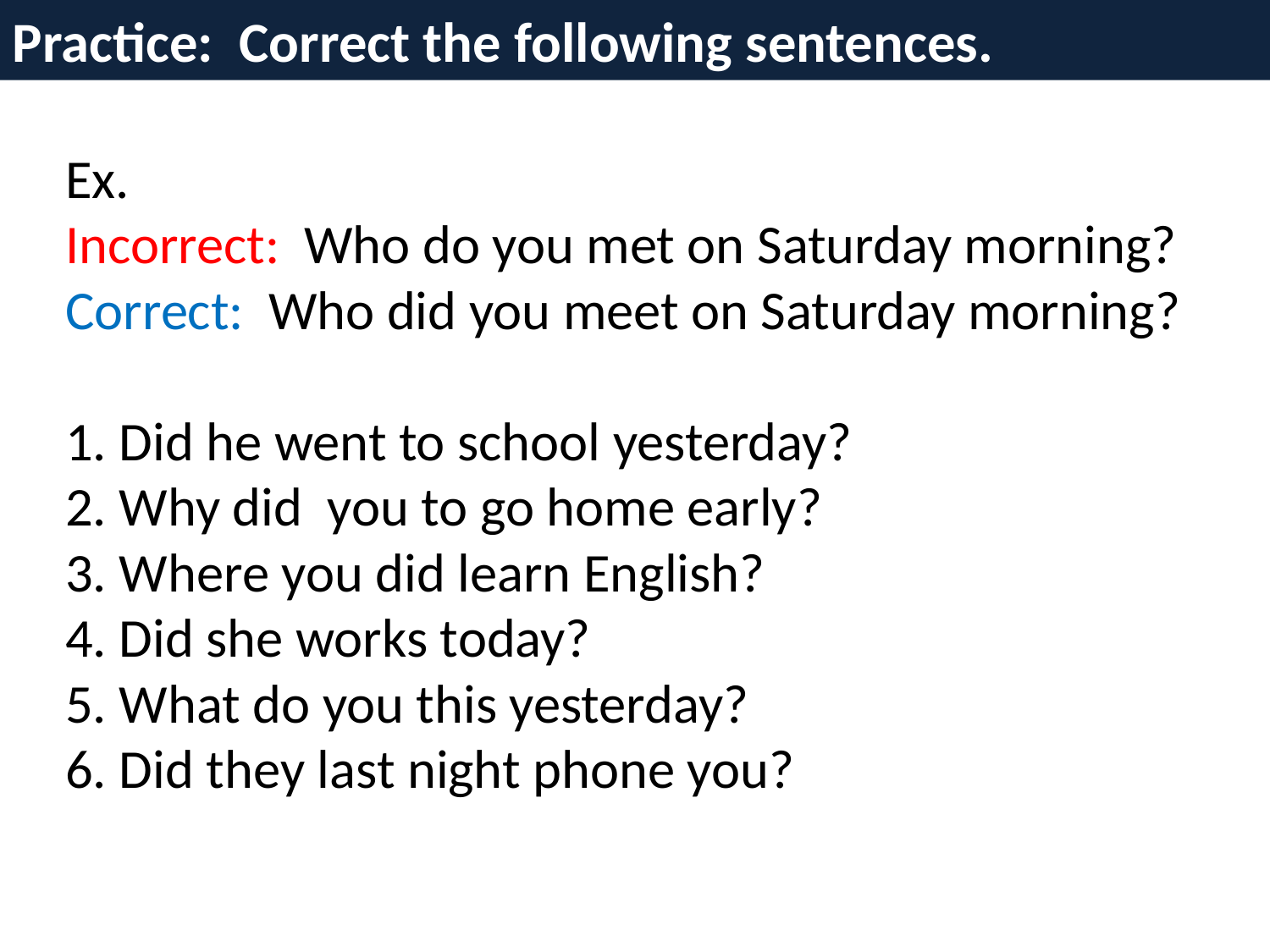

Practice:  Correct the following sentences.
Ex.
Incorrect:  Who do you met on Saturday morning?
Correct:  Who did you meet on Saturday morning?

1. Did he went to school yesterday?
2. Why did  you to go home early?
3. Where you did learn English?
4. Did she works today?
5. What do you this yesterday?
6. Did they last night phone you?